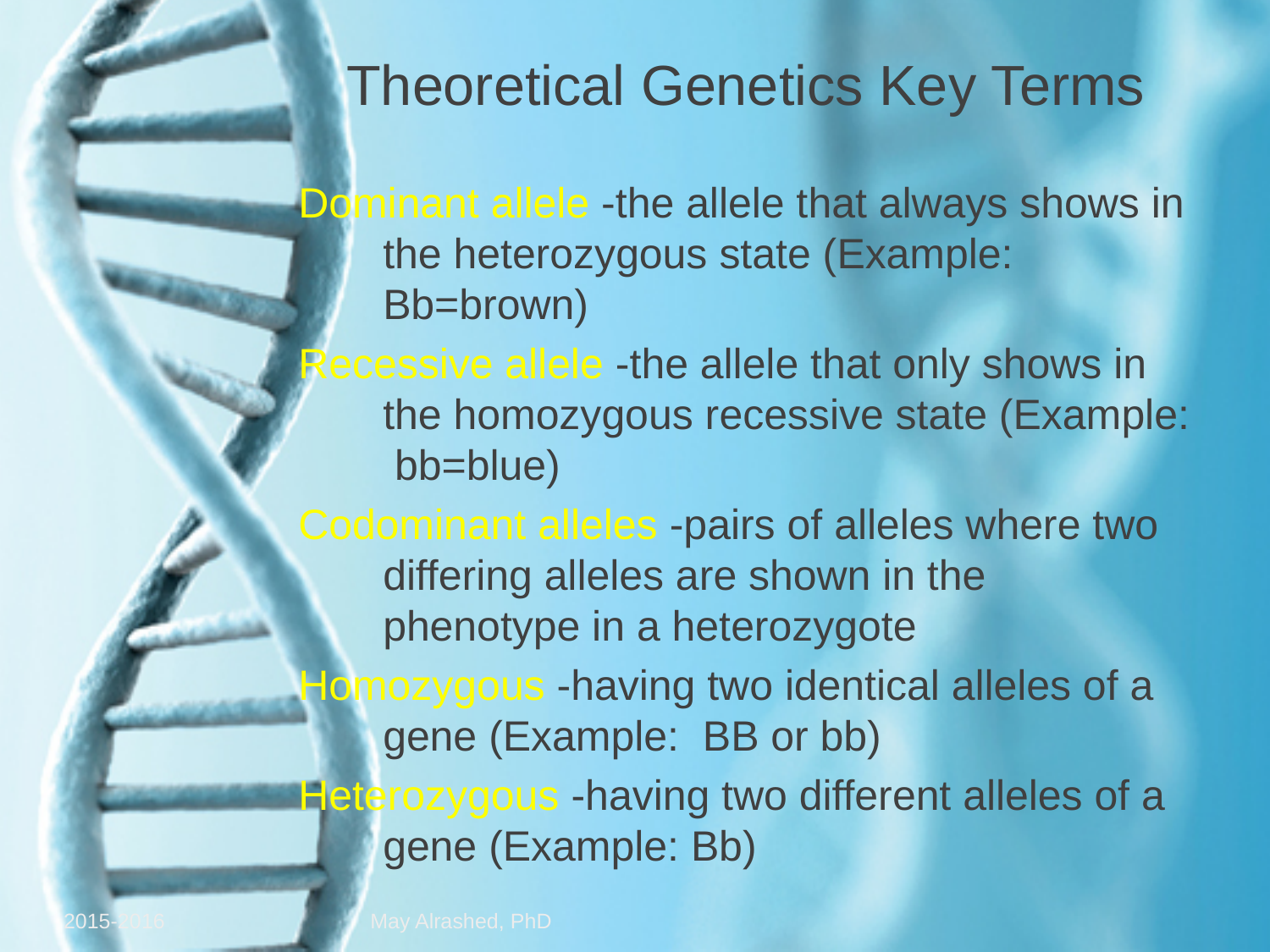

Theoretical Genetics Key Terms
Dominant allele -the allele that always shows in the heterozygous state (Example:  Bb=brown)
Recessive allele -the allele that only shows in the homozygous recessive state (Example:  bb=blue)
Codominant alleles -pairs of alleles where two differing alleles are shown in the phenotype in a heterozygote
Homozygous -having two identical alleles of a gene (Example:  BB or bb)
Heterozygous -having two different alleles of a gene (Example: Bb)
2015-2016
May Alrashed, PhD